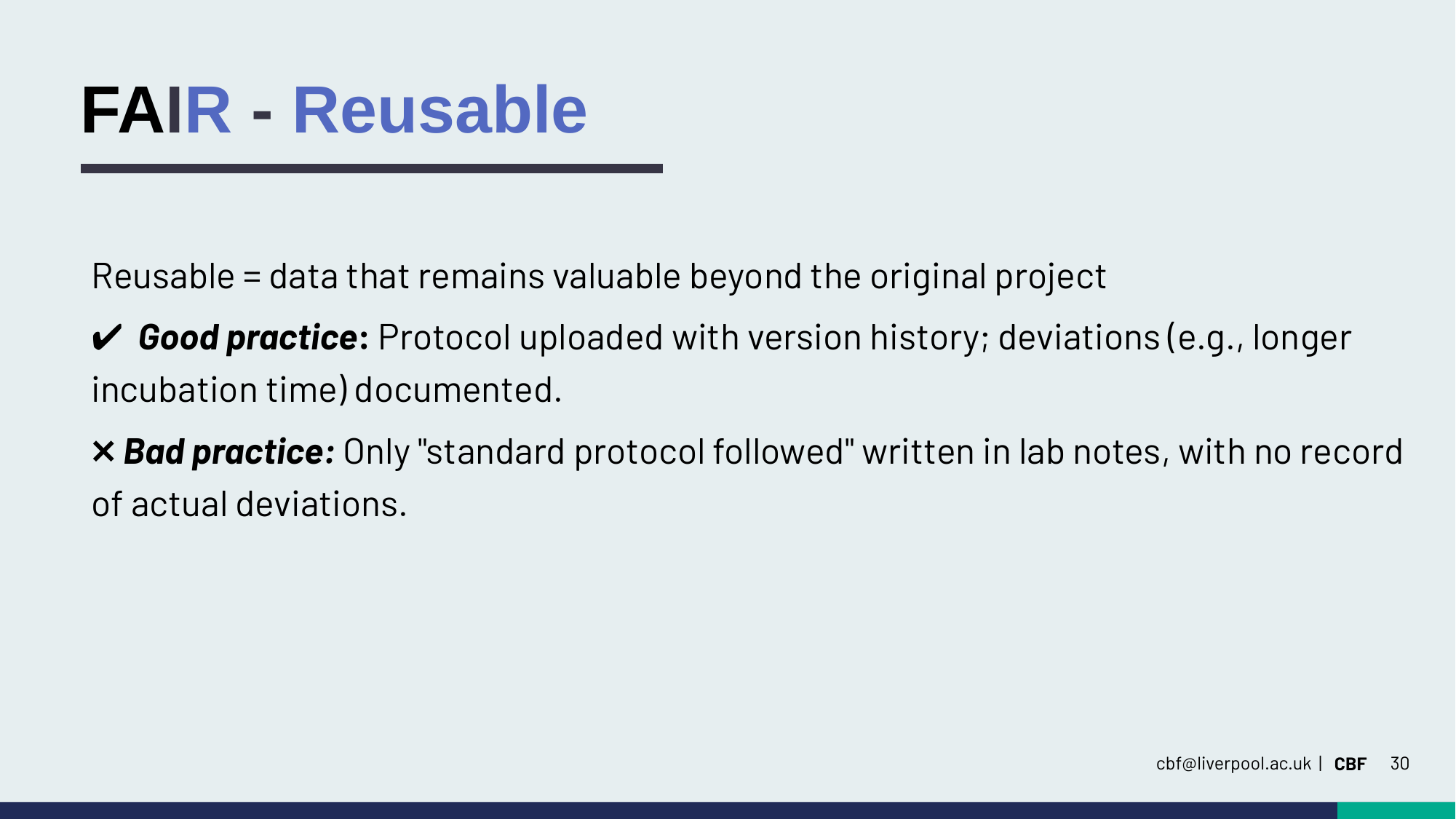

# FAIR - Reusable
Reusable = data that remains valuable beyond the original project
✔️  Good practice: Protocol uploaded with version history; deviations (e.g., longer incubation time) documented.
❌ Bad practice: Only "standard protocol followed" written in lab notes, with no record of actual deviations.

30
CBF